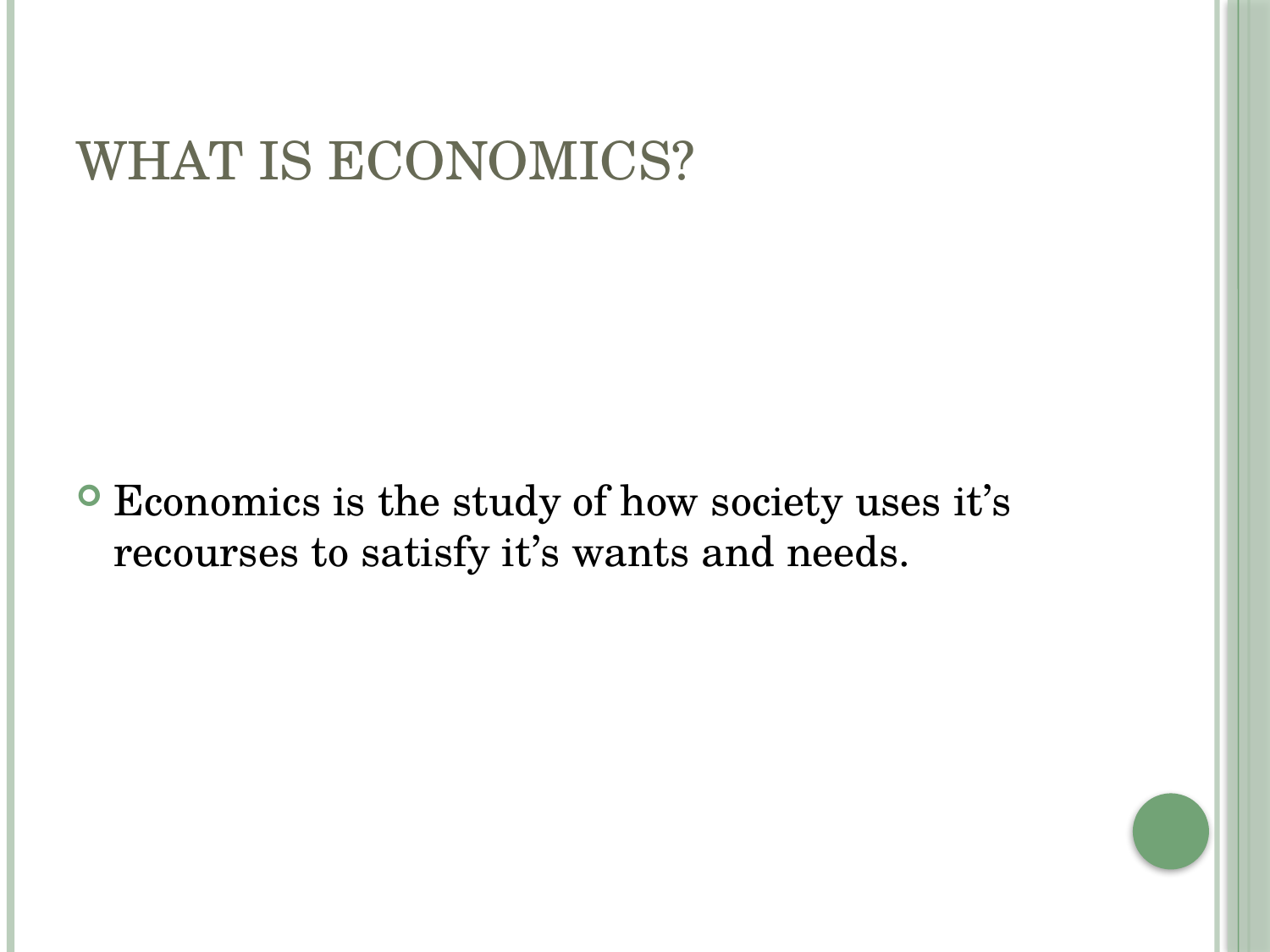

# What is Economics?

Economics is the study of how society uses it’s recourses to satisfy it’s wants and needs.